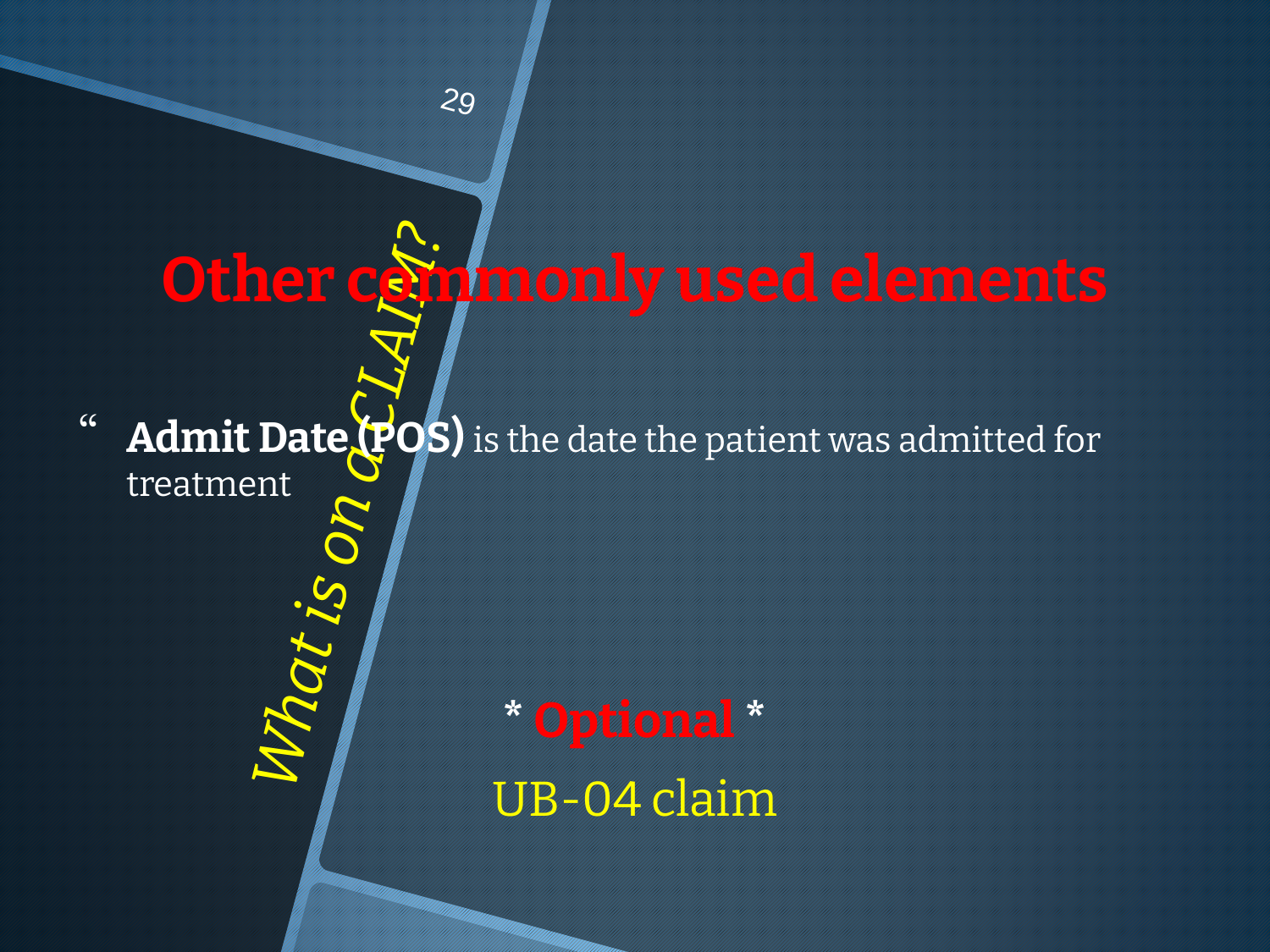

29
Other commonly used elements

Admit Date (POS) is the date the patient was admitted for treatment

* Optional *
UB-04 claim

# What is on a CLAIM?